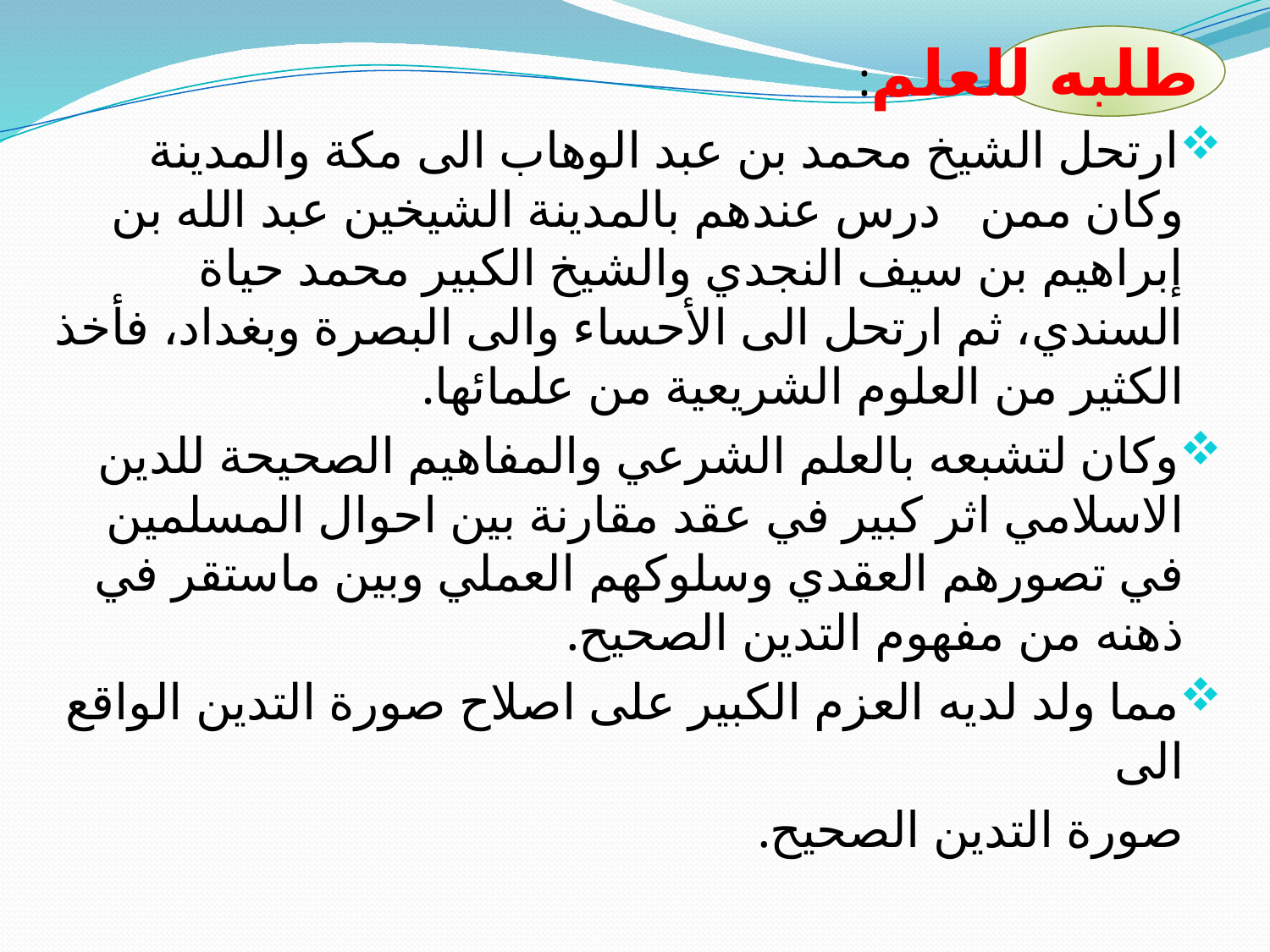

طلبه للعلم:
ارتحل الشيخ محمد بن عبد الوهاب الى مكة والمدينة وكان ممن   درس عندهم بالمدينة الشيخين عبد الله بن إبراهيم بن سيف النجدي والشيخ الكبير محمد حياة السندي، ثم ارتحل الى الأحساء والى البصرة وبغداد، فأخذ الكثير من العلوم الشريعية من علمائها.
وكان لتشبعه بالعلم الشرعي والمفاهيم الصحيحة للدين الاسلامي اثر كبير في عقد مقارنة بين احوال المسلمين في تصورهم العقدي وسلوكهم العملي وبين ماستقر في ذهنه من مفهوم التدين الصحيح.
مما ولد لديه العزم الكبير على اصلاح صورة التدين الواقع الى
   صورة التدين الصحيح.